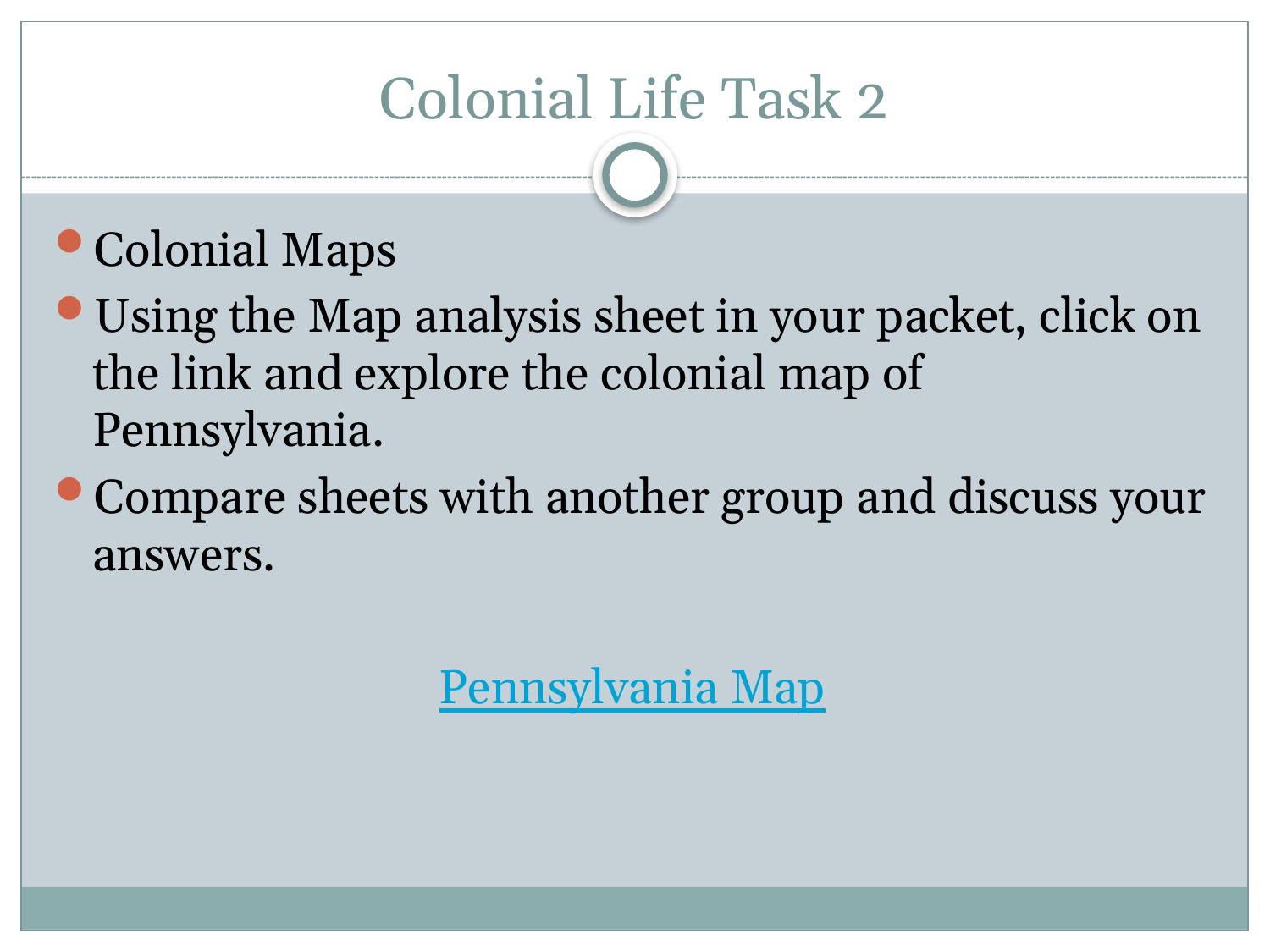

# Colonial Life Task 2
Colonial Maps
Using the Map analysis sheet in your packet, click on the link and explore the colonial map of Pennsylvania.
Compare sheets with another group and discuss your answers.

Pennsylvania Map